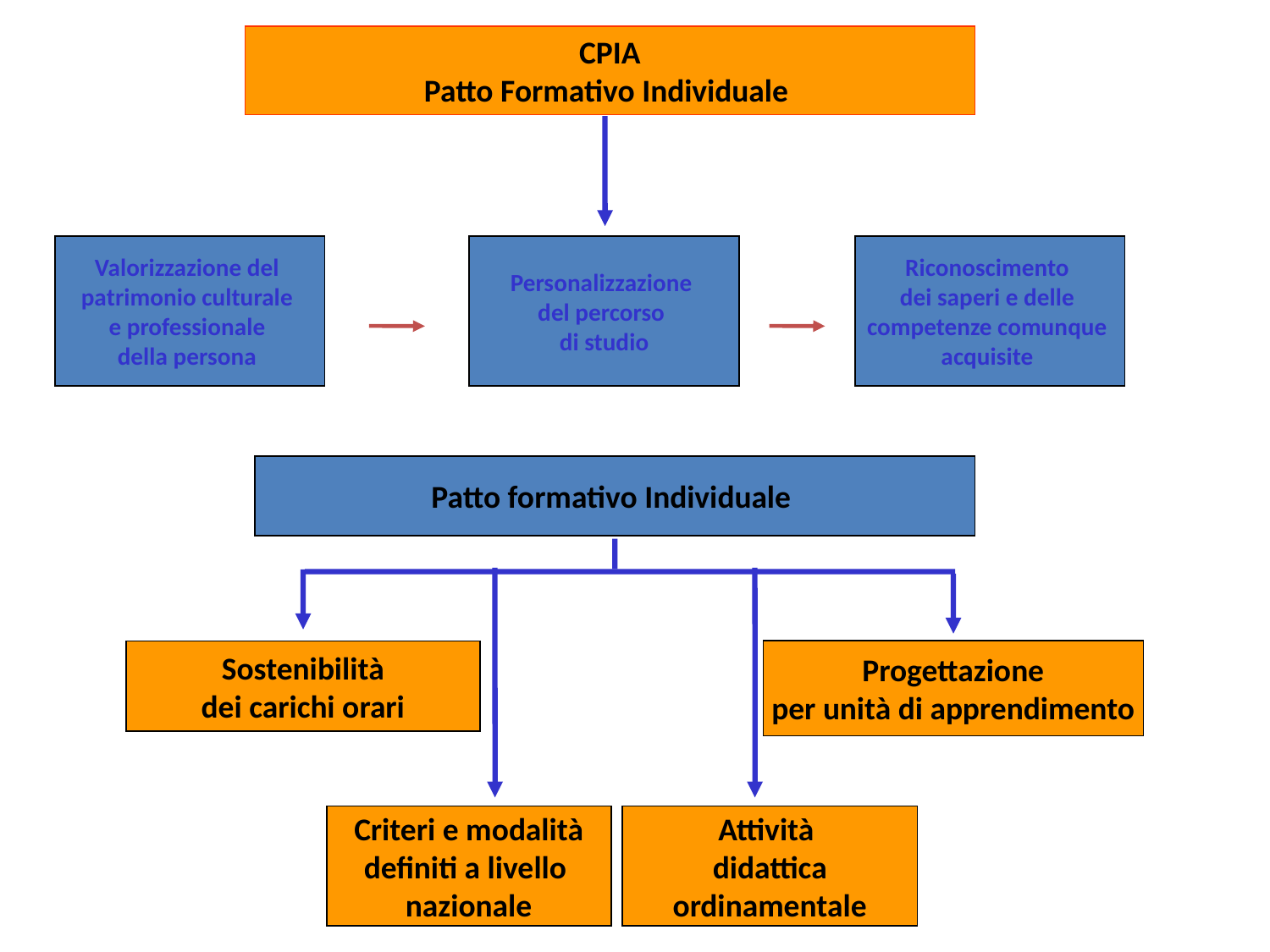

CPIA
Patto Formativo Individuale

Valorizzazione del
patrimonio culturale
e professionale
della persona
Personalizzazione
del percorso
di studio
Riconoscimento
dei saperi e delle
competenze comunque
acquisite

Patto formativo Individuale

Progettazione
per unità di apprendimento
Sostenibilità
dei carichi orari
Criteri e modalità
definiti a livello
nazionale
Attività
didattica
ordinamentale